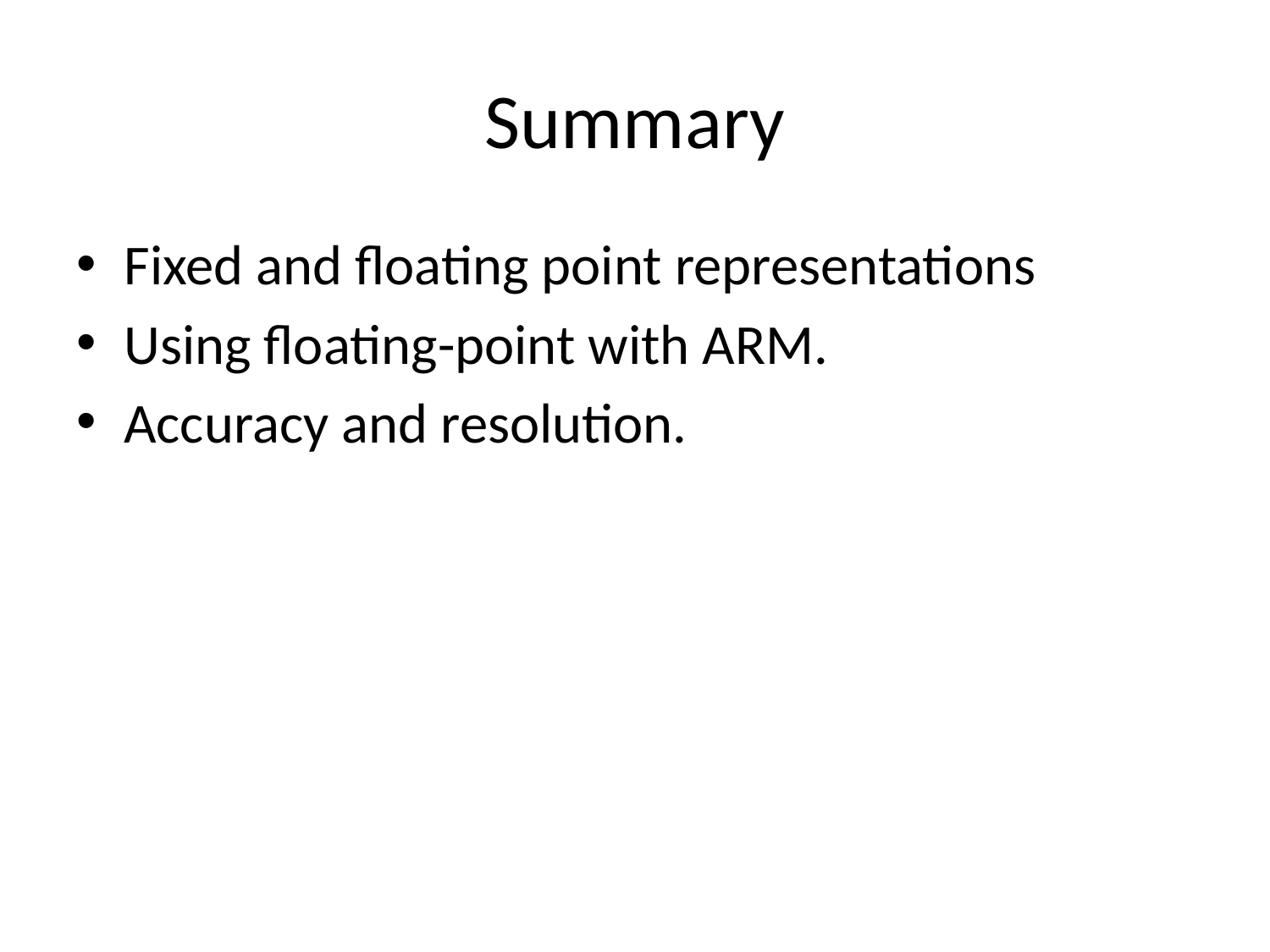

# Summary
Fixed and floating point representations
Using floating-point with ARM.
Accuracy and resolution.